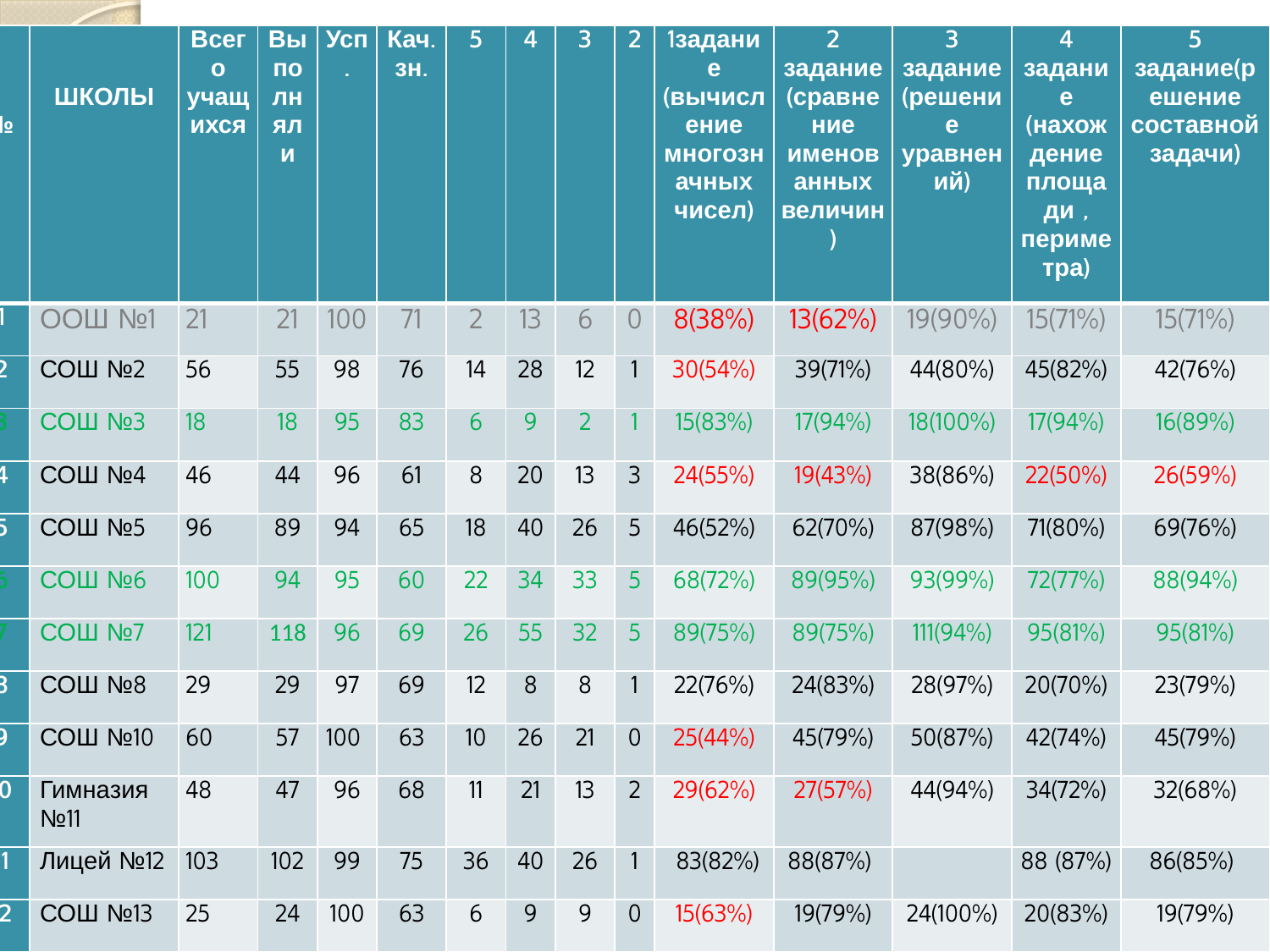

| № | ШКОЛЫ | Всего учащихся | Выполняли | Усп. | Кач.зн. | 5 | 4 | 3 | 2 | 1задание (вычисление многозначных чисел) | 2 задание (сравнение именованных величин) | 3 задание (решение уравнений) | 4 задание (нахождение площади , периметра) | 5 задание(решение составной задачи) |
| --- | --- | --- | --- | --- | --- | --- | --- | --- | --- | --- | --- | --- | --- | --- |
| 1 | ООШ №1 | 21 | 21 | 100 | 71 | 2 | 13 | 6 | 0 | 8(38%) | 13(62%) | 19(90%) | 15(71%) | 15(71%) |
| 2 | СОШ №2 | 56 | 55 | 98 | 76 | 14 | 28 | 12 | 1 | 30(54%) | 39(71%) | 44(80%) | 45(82%) | 42(76%) |
| 3 | СОШ №3 | 18 | 18 | 95 | 83 | 6 | 9 | 2 | 1 | 15(83%) | 17(94%) | 18(100%) | 17(94%) | 16(89%) |
| 4 | СОШ №4 | 46 | 44 | 96 | 61 | 8 | 20 | 13 | 3 | 24(55%) | 19(43%) | 38(86%) | 22(50%) | 26(59%) |
| 5 | СОШ №5 | 96 | 89 | 94 | 65 | 18 | 40 | 26 | 5 | 46(52%) | 62(70%) | 87(98%) | 71(80%) | 69(76%) |
| 6 | СОШ №6 | 100 | 94 | 95 | 60 | 22 | 34 | 33 | 5 | 68(72%) | 89(95%) | 93(99%) | 72(77%) | 88(94%) |
| 7 | СОШ №7 | 121 | 118 | 96 | 69 | 26 | 55 | 32 | 5 | 89(75%) | 89(75%) | 111(94%) | 95(81%) | 95(81%) |
| 8 | СОШ №8 | 29 | 29 | 97 | 69 | 12 | 8 | 8 | 1 | 22(76%) | 24(83%) | 28(97%) | 20(70%) | 23(79%) |
| 9 | СОШ №10 | 60 | 57 | 100 | 63 | 10 | 26 | 21 | 0 | 25(44%) | 45(79%) | 50(87%) | 42(74%) | 45(79%) |
| 10 | Гимназия №11 | 48 | 47 | 96 | 68 | 11 | 21 | 13 | 2 | 29(62%) | 27(57%) | 44(94%) | 34(72%) | 32(68%) |
| 11 | Лицей №12 | 103 | 102 | 99 | 75 | 36 | 40 | 26 | 1 | 83(82%) | 88(87%) |  | 88 (87%) | 86(85%) |
| 12 | СОШ №13 | 25 | 24 | 100 | 63 | 6 | 9 | 9 | 0 | 15(63%) | 19(79%) | 24(100%) | 20(83%) | 19(79%) |
#